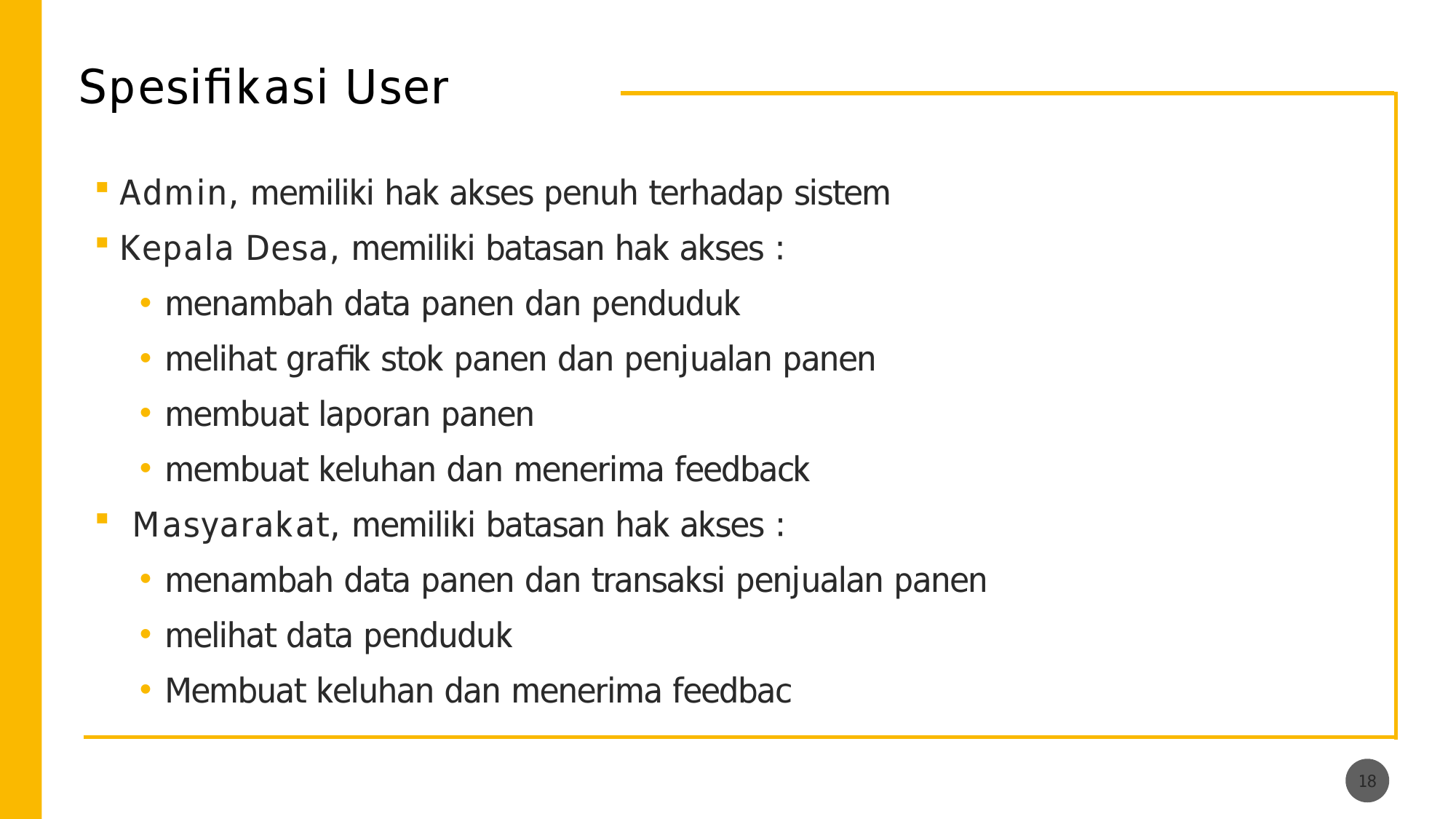

# Spesifikasi User
Admin, memiliki hak akses penuh terhadap sistem
Kepala Desa, memiliki batasan hak akses :
menambah data panen dan penduduk
melihat grafik stok panen dan penjualan panen
membuat laporan panen
membuat keluhan dan menerima feedback
Masyarakat, memiliki batasan hak akses :
menambah data panen dan transaksi penjualan panen
melihat data penduduk
Membuat keluhan dan menerima feedbac
18